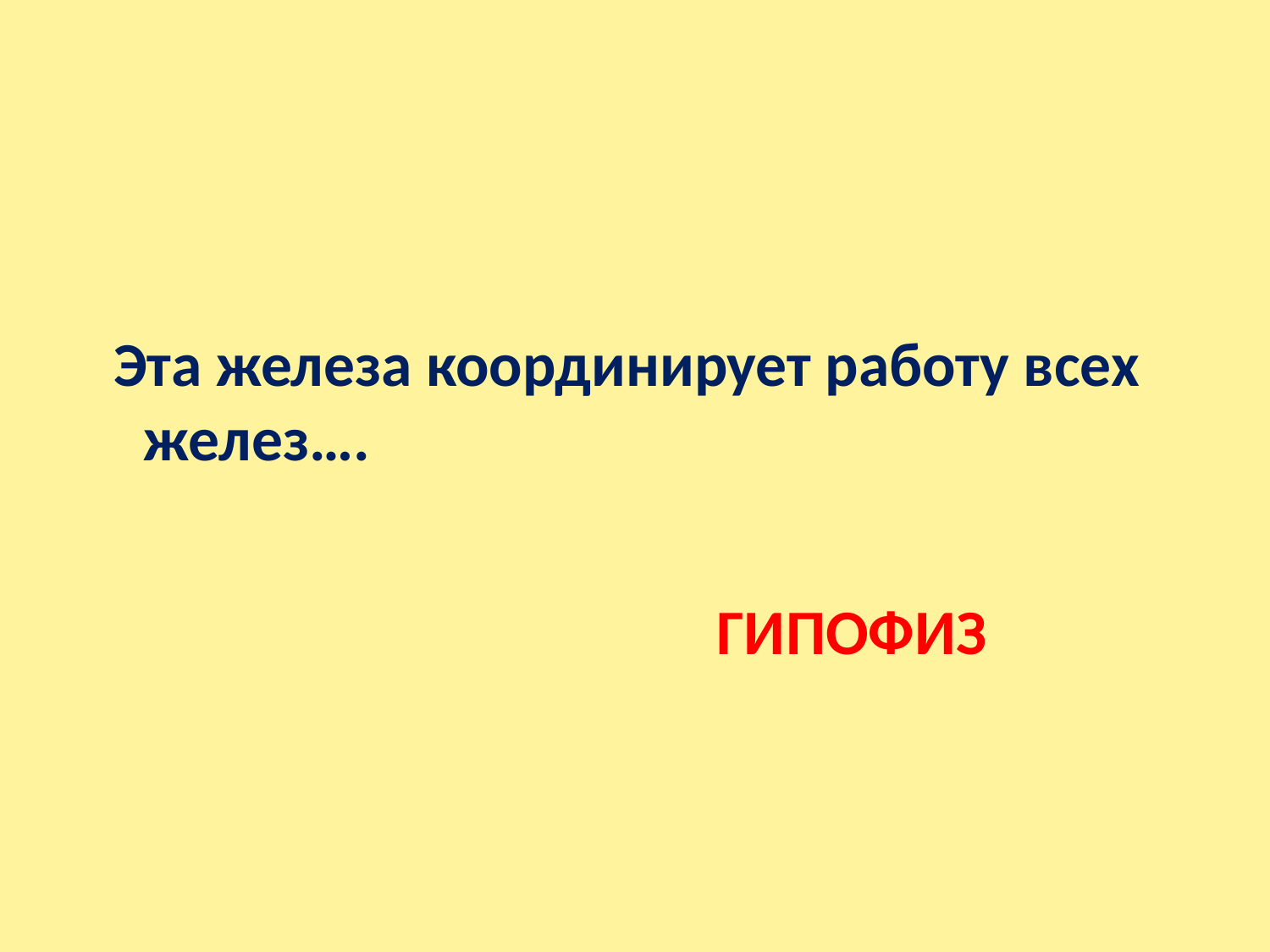

Эта железа координирует работу всех желез….

ГИПОФИЗ